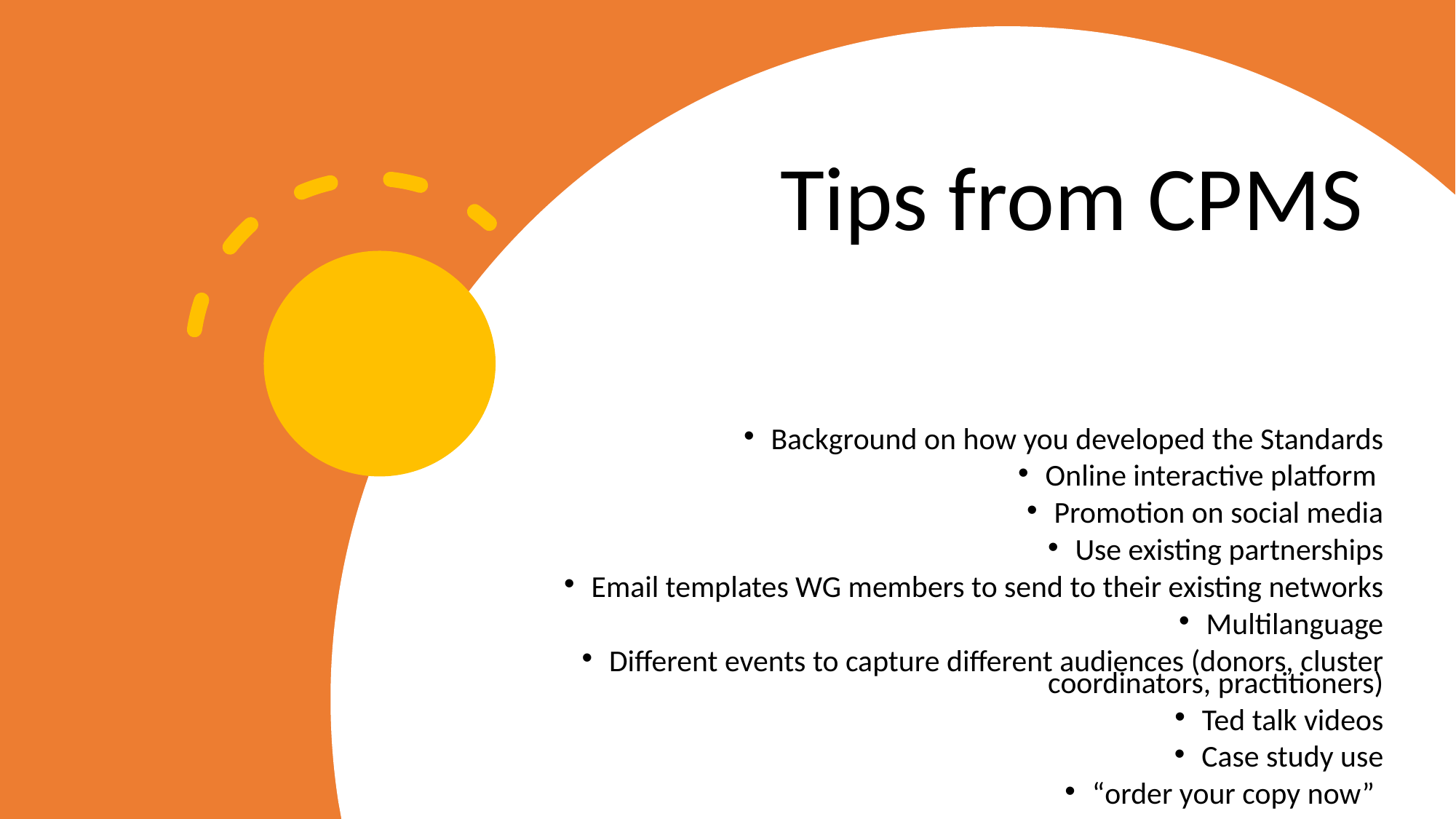

# Tips from CPMS

Background on how you developed the Standards
Online interactive platform
Promotion on social media
Use existing partnerships
Email templates WG members to send to their existing networks
Multilanguage
Different events to capture different audiences (donors, cluster coordinators, practitioners)
Ted talk videos
Case study use
“order your copy now”